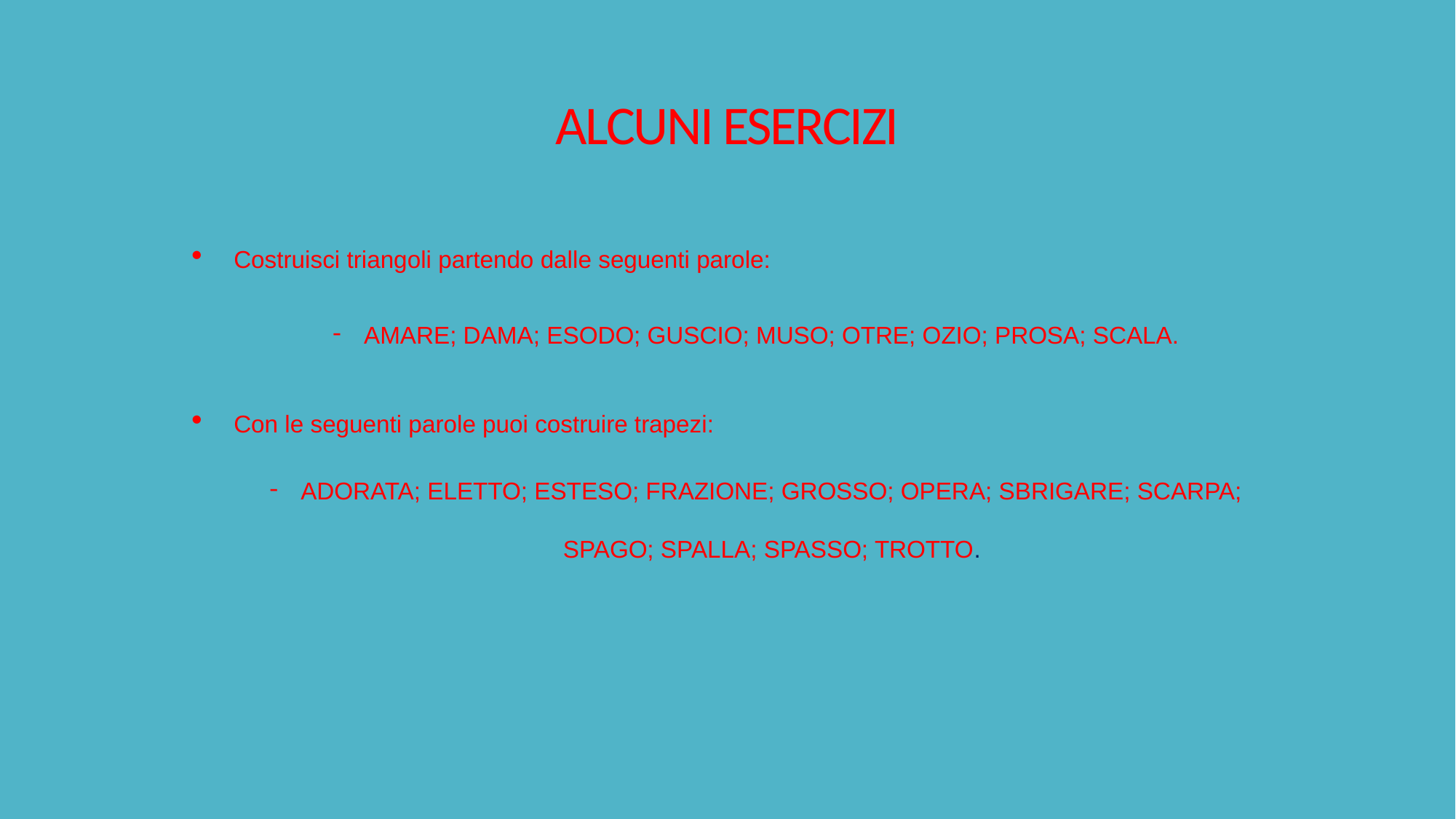

# ALCUNI ESERCIZI

Costruisci triangoli partendo dalle seguenti parole:
AMARE; DAMA; ESODO; GUSCIO; MUSO; OTRE; OZIO; PROSA; SCALA.
Con le seguenti parole puoi costruire trapezi:
ADORATA; ELETTO; ESTESO; FRAZIONE; GROSSO; OPERA; SBRIGARE; SCARPA; SPAGO; SPALLA; SPASSO; TROTTO.